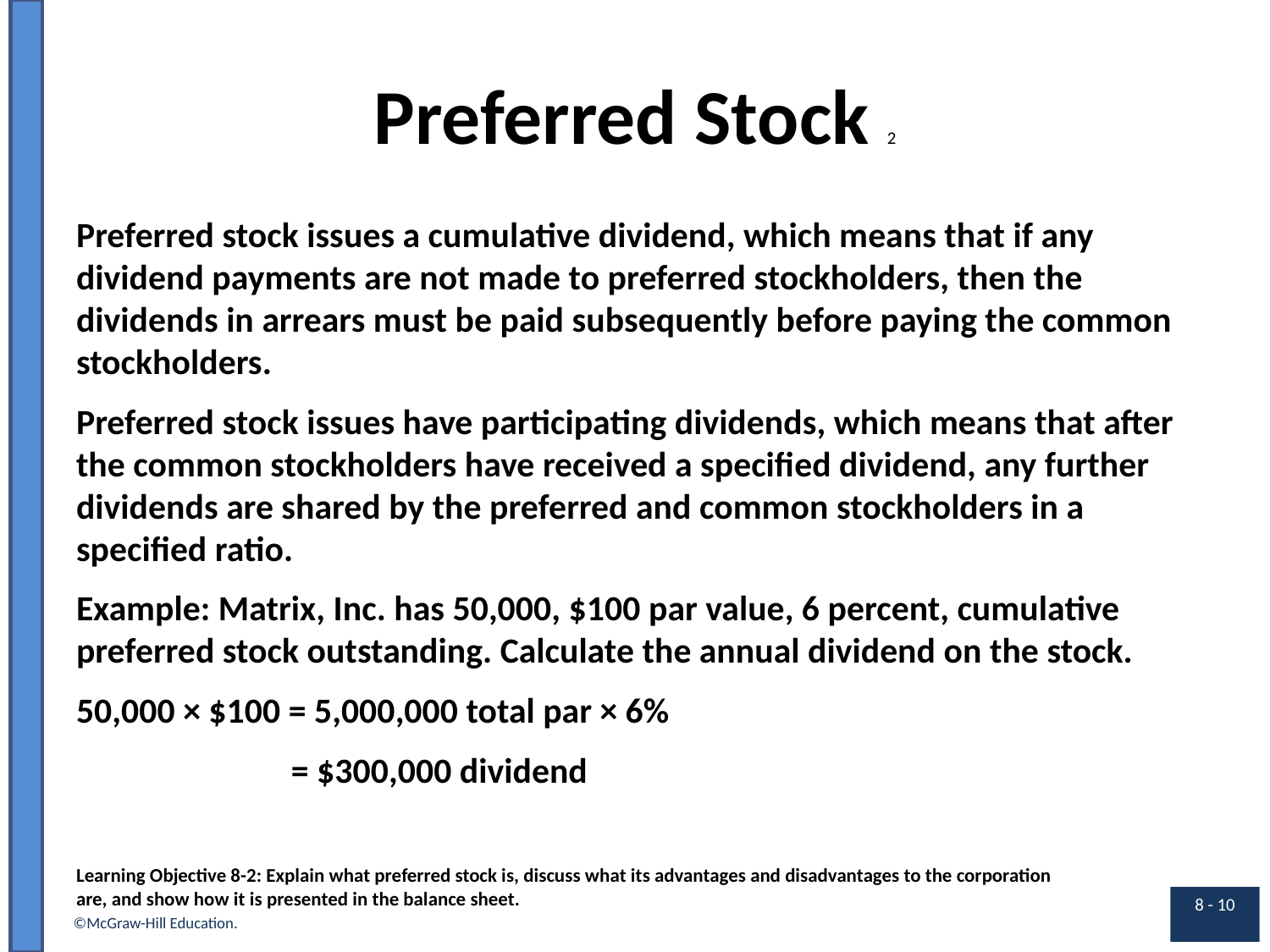

# Preferred Stock 2
Preferred stock issues a cumulative dividend, which means that if any dividend payments are not made to preferred stockholders, then the dividends in arrears must be paid subsequently before paying the common stockholders.
Preferred stock issues have participating dividends, which means that after the common stockholders have received a specified dividend, any further dividends are shared by the preferred and common stockholders in a specified ratio.
Example: Matrix, Inc. has 50,000, $100 par value, 6 percent, cumulative preferred stock outstanding. Calculate the annual dividend on the stock.
50,000 × $100 = 5,000,000 total par × 6%
= $300,000 dividend
Learning Objective 8-2: Explain what preferred stock is, discuss what its advantages and disadvantages to the corporation are, and show how it is presented in the balance sheet.